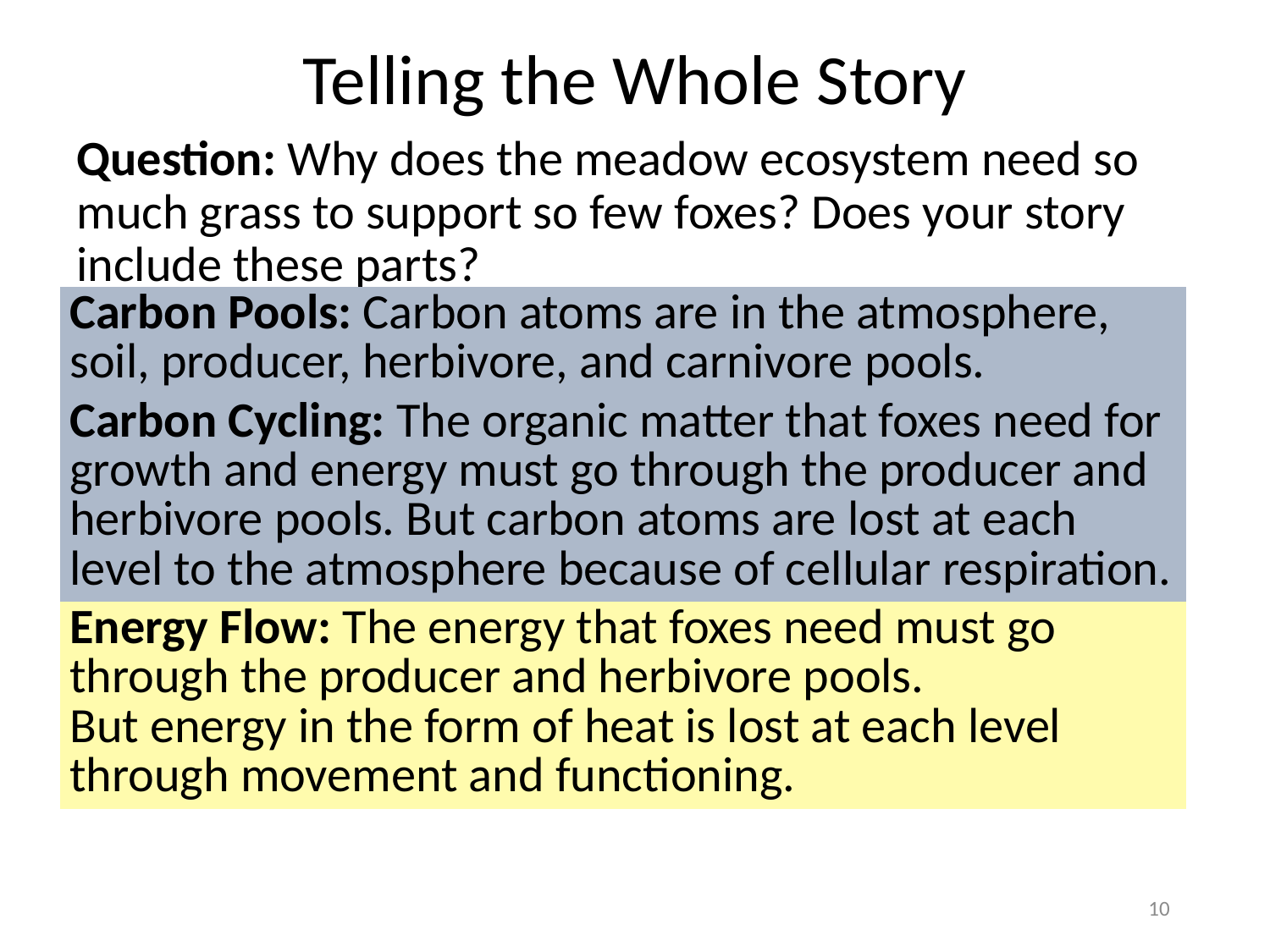

# Telling the Whole Story
Question: Why does the meadow ecosystem need so much grass to support so few foxes? Does your story include these parts?

| Carbon Pools: Carbon atoms are in the atmosphere, soil, producer, herbivore, and carnivore pools. |
| --- |
| Carbon Cycling: The organic matter that foxes need for growth and energy must go through the producer and herbivore pools. But carbon atoms are lost at each level to the atmosphere because of cellular respiration. |
| Energy Flow: The energy that foxes need must go through the producer and herbivore pools. But energy in the form of heat is lost at each level through movement and functioning. |
10